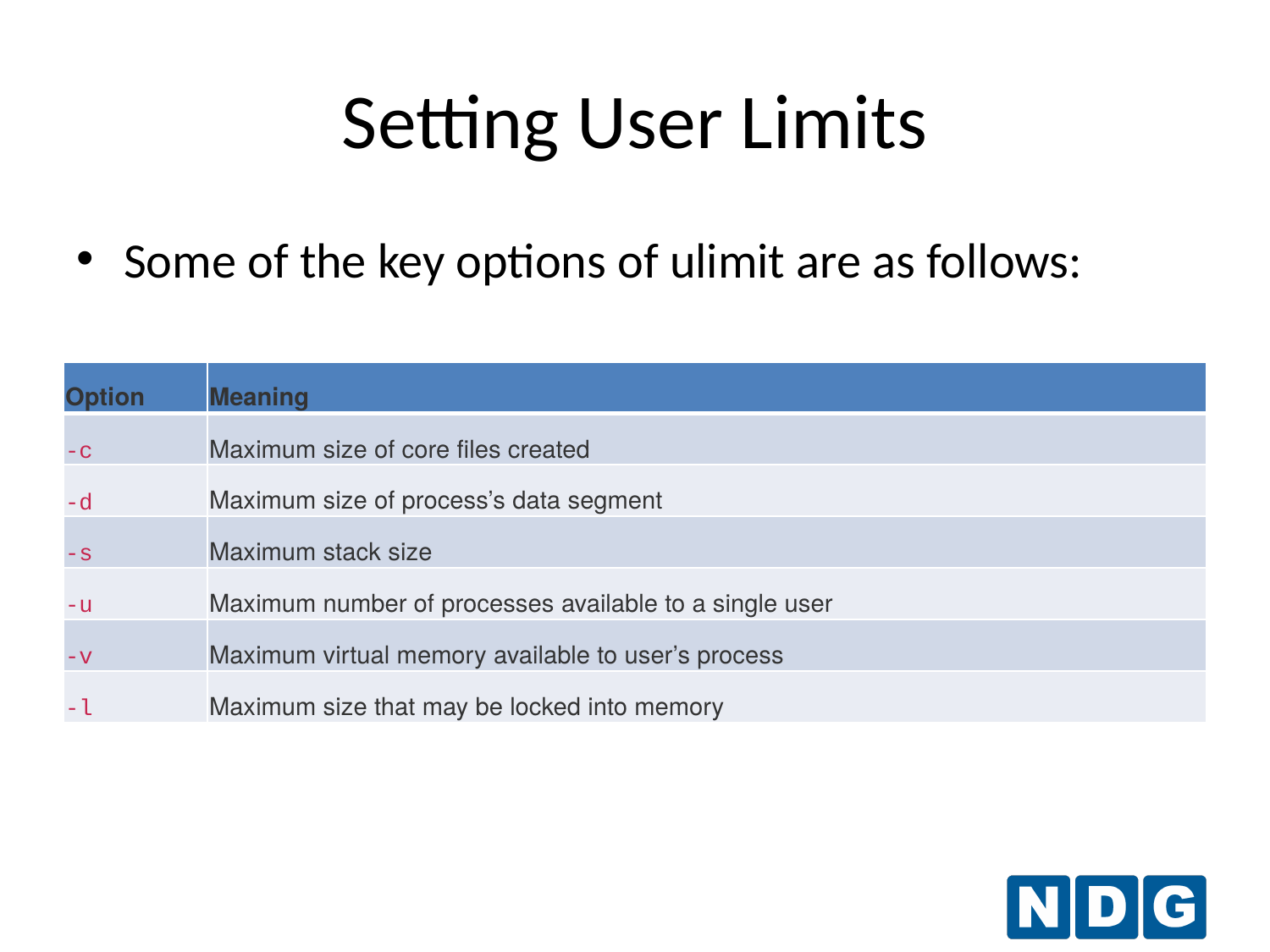

# Setting User Limits
Some of the key options of ulimit are as follows:

| Option | Meaning |
| --- | --- |
| -c | Maximum size of core files created |
| -d | Maximum size of process’s data segment |
| -s | Maximum stack size |
| -u | Maximum number of processes available to a single user |
| -v | Maximum virtual memory available to user’s process |
| -l | Maximum size that may be locked into memory |